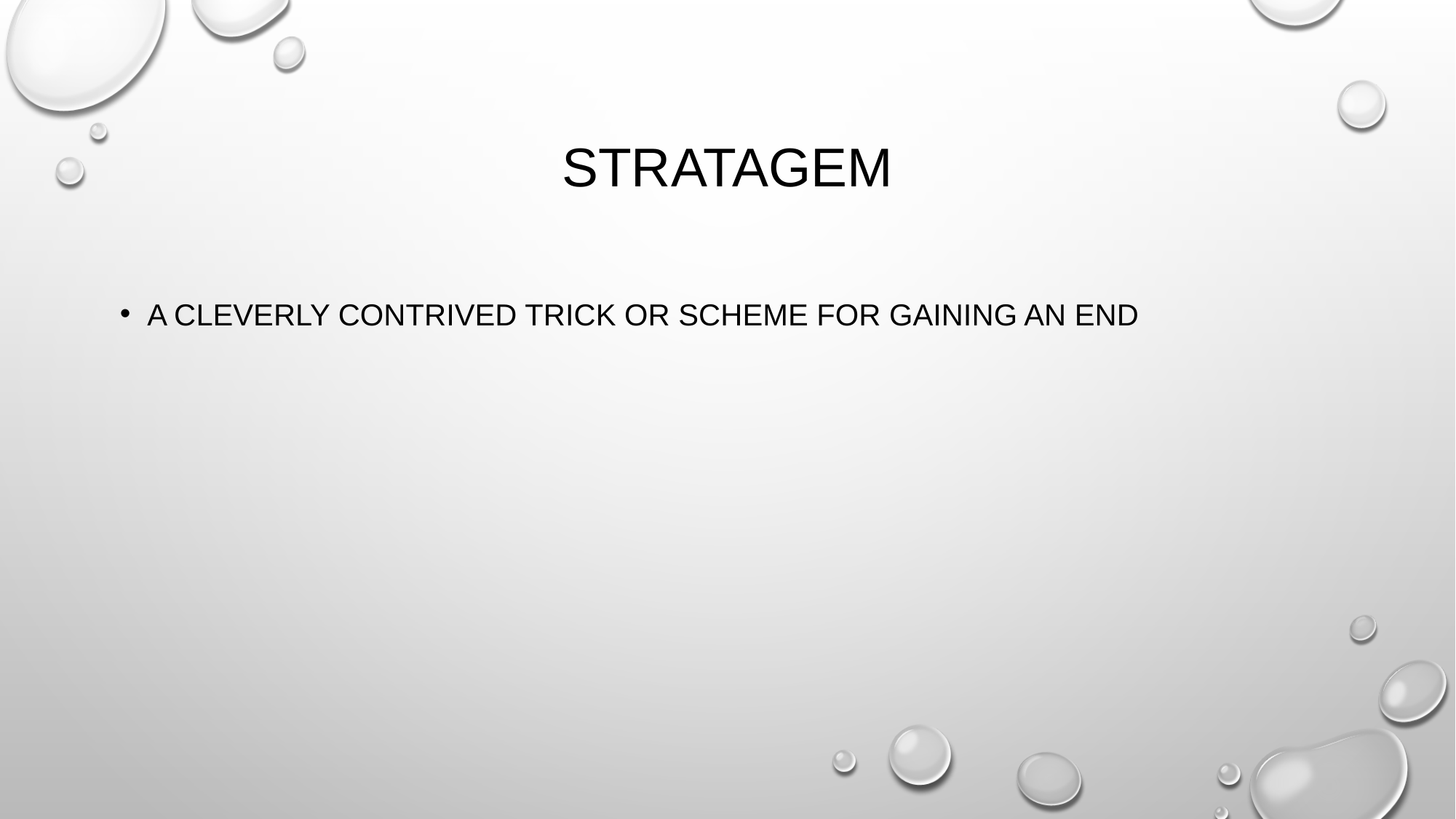

# stratagem
a cleverly contrived trick or scheme for gaining an end